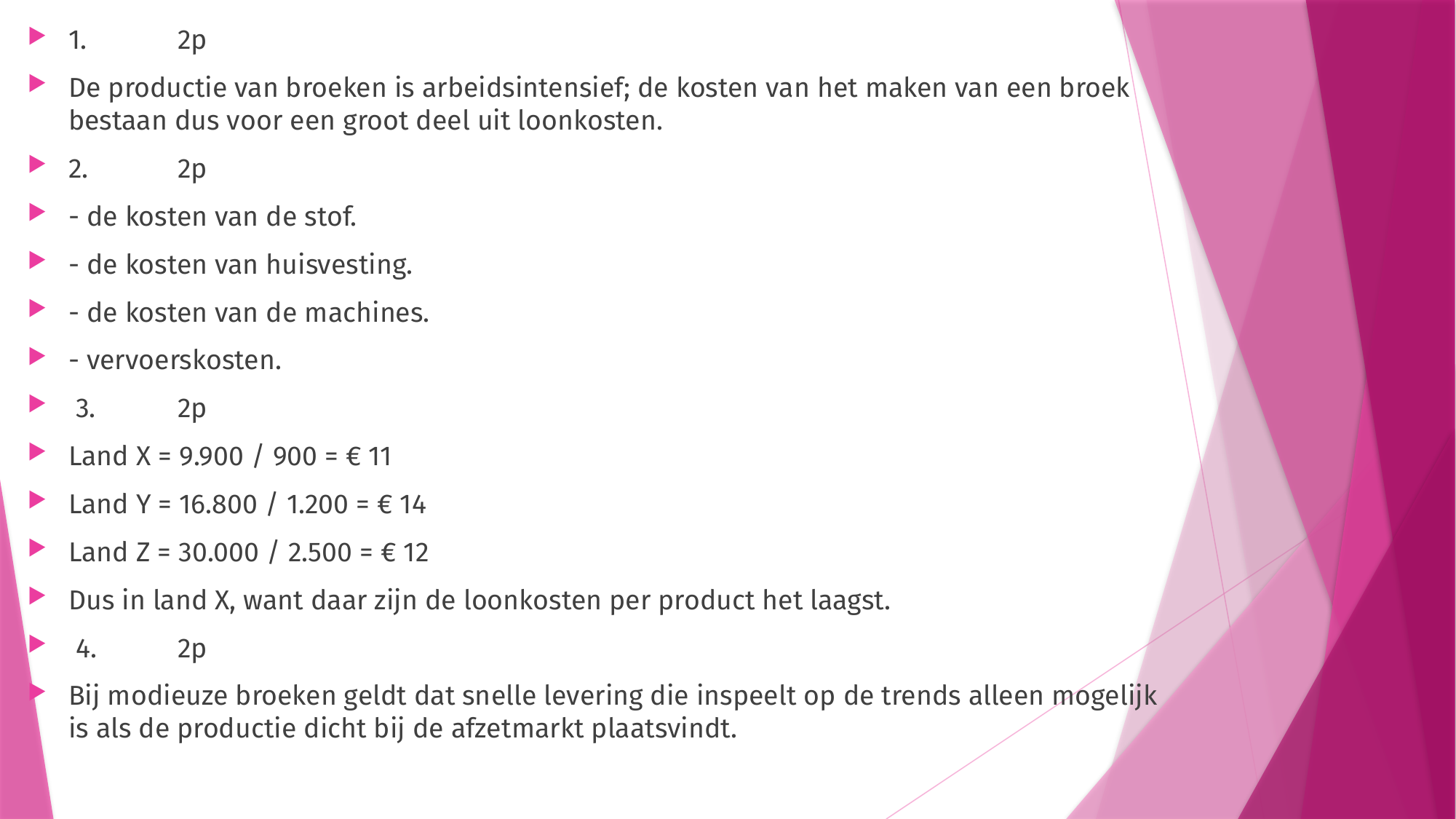

1.	2p
De productie van broeken is arbeidsintensief; de kosten van het maken van een broek bestaan dus voor een groot deel uit loonkosten.
2.	2p
- de kosten van de stof.
- de kosten van huisvesting.
- de kosten van de machines.
- vervoerskosten.
 3.	2p
Land X = 9.900 / 900 = € 11
Land Y = 16.800 / 1.200 = € 14
Land Z = 30.000 / 2.500 = € 12
Dus in land X, want daar zijn de loonkosten per product het laagst.
 4.	2p
Bij modieuze broeken geldt dat snelle levering die inspeelt op de trends alleen mogelijk is als de productie dicht bij de afzetmarkt plaatsvindt.